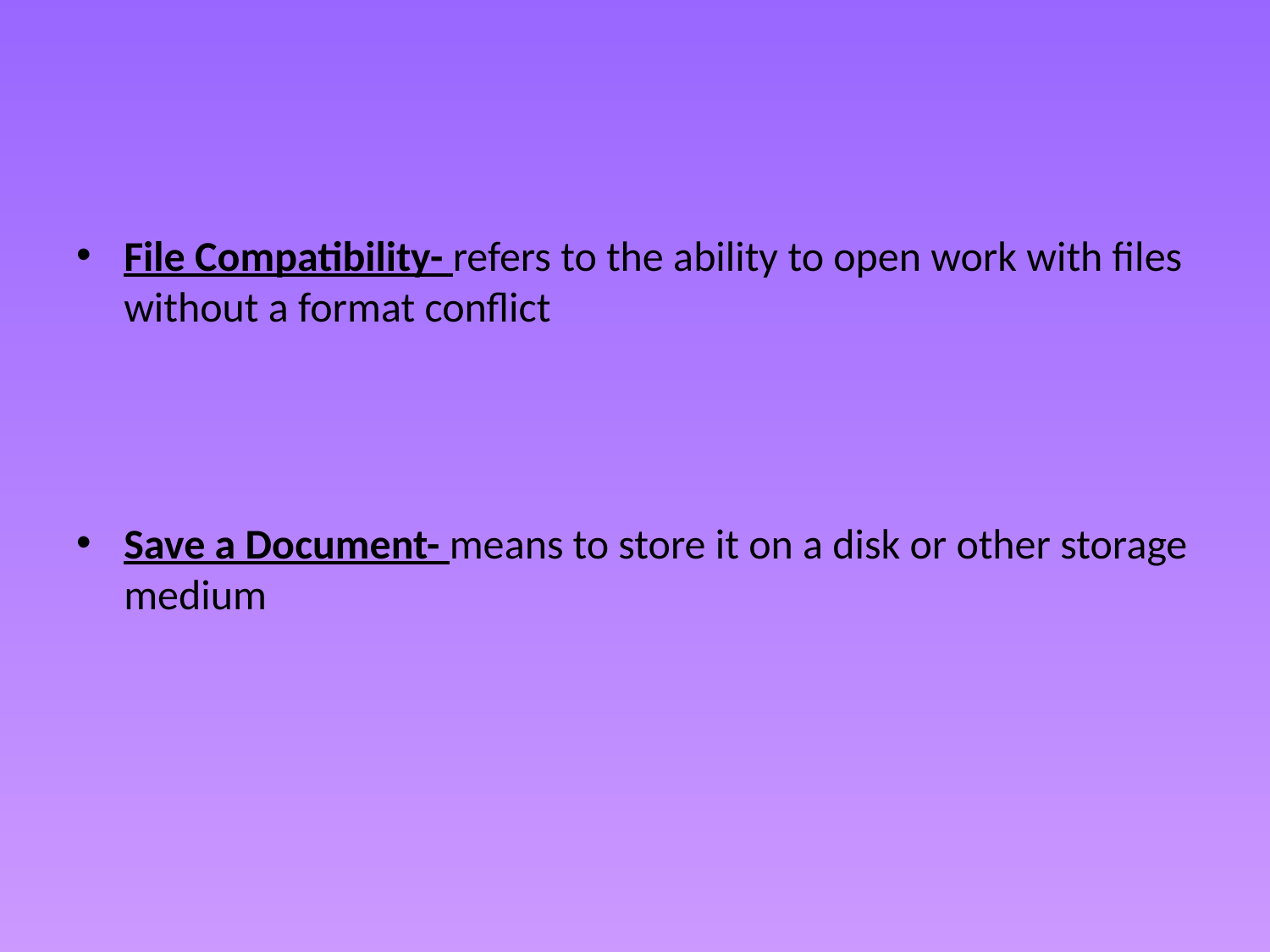

File Compatibility- refers to the ability to open work with files without a format conflict

Save a Document- means to store it on a disk or other storage medium